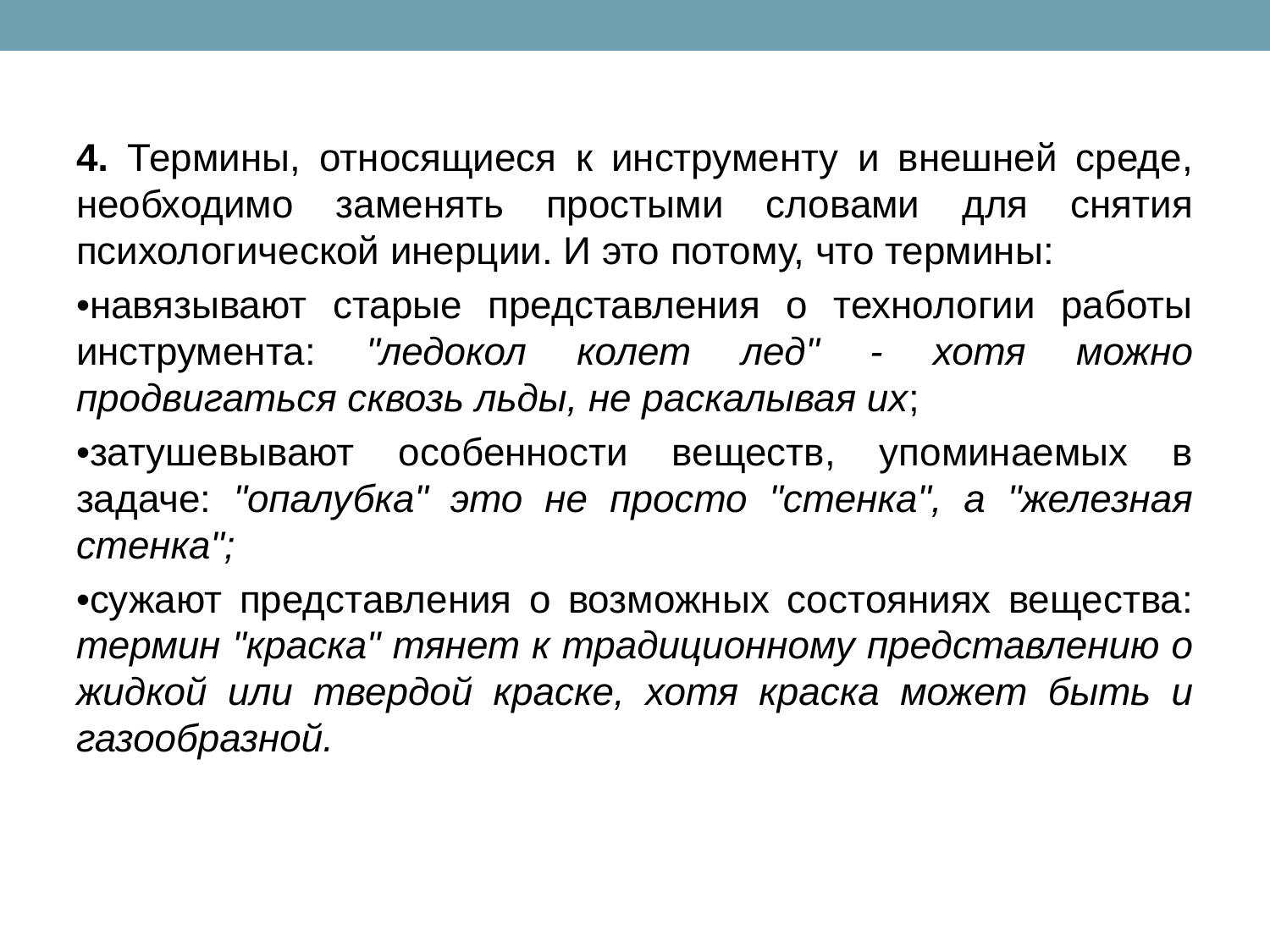

4. Термины, относящиеся к инструменту и внешней среде, необходимо заменять простыми словами для снятия психологической инерции. И это потому, что термины:
•навязывают старые представления о технологии работы инструмента: "ледокол колет лед" - хотя можно продвигаться сквозь льды, не раскалывая их;
•затушевывают особенности веществ, упоминаемых в задаче: "опалубка" это не просто "стенка", а "железная стенка";
•сужают представления о возможных состояниях вещества: термин "краска" тянет к традиционному представлению о жидкой или твердой краске, хотя краска может быть и газообразной.